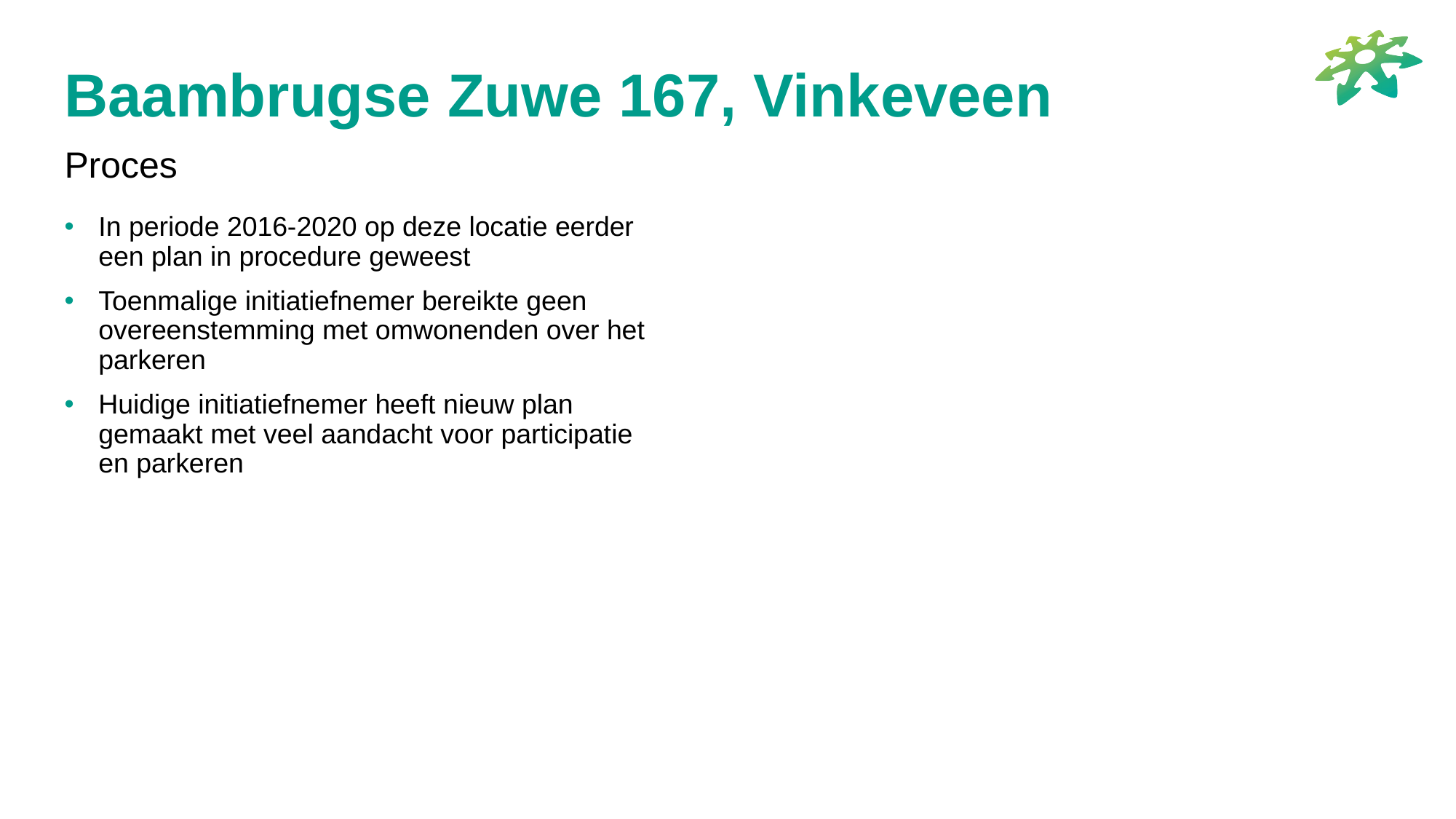

# Baambrugse Zuwe 167, Vinkeveen
Proces
In periode 2016-2020 op deze locatie eerder een plan in procedure geweest
Toenmalige initiatiefnemer bereikte geen overeenstemming met omwonenden over het parkeren
Huidige initiatiefnemer heeft nieuw plan gemaakt met veel aandacht voor participatie en parkeren